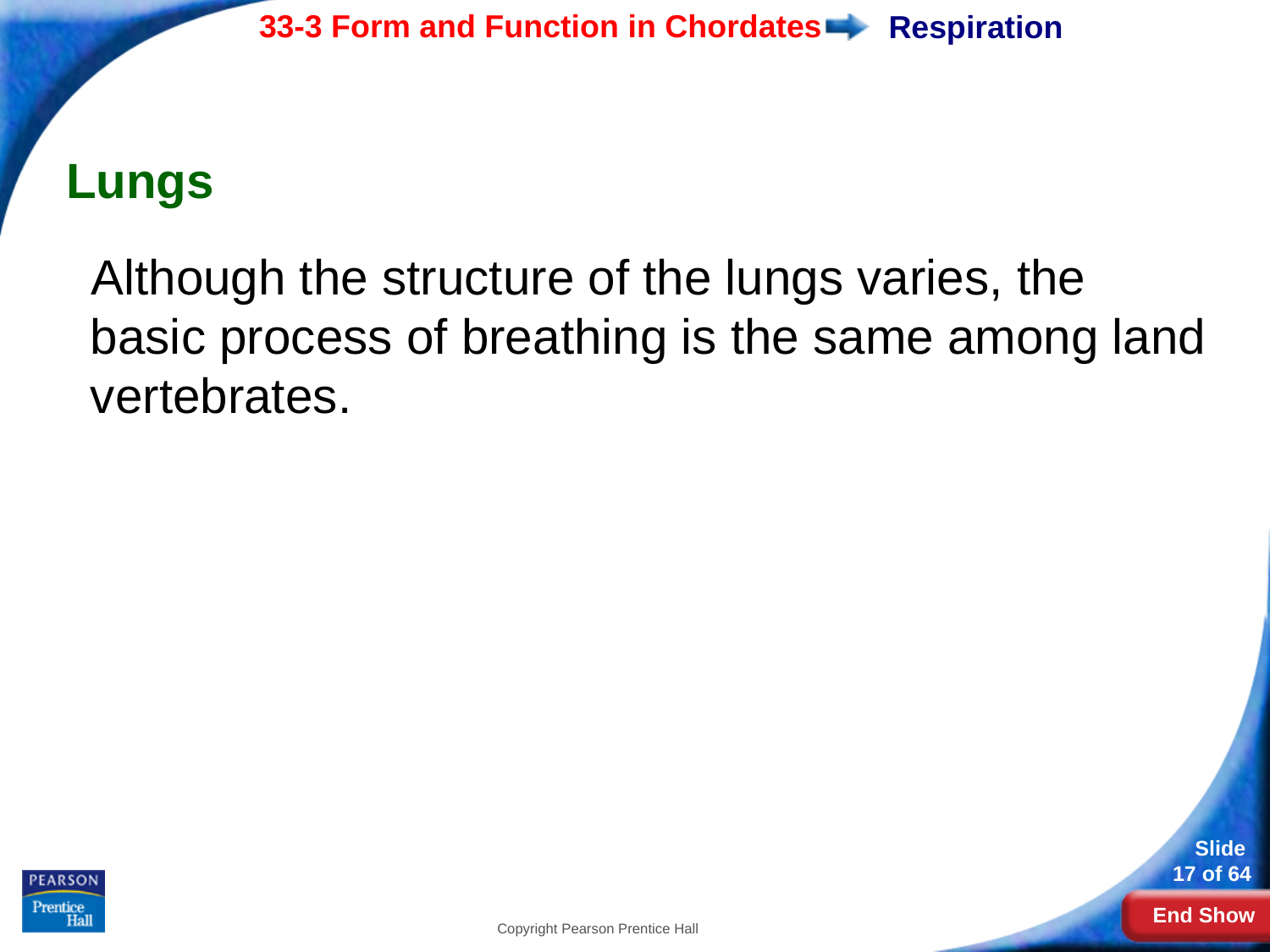

# Respiration
Lungs
Although the structure of the lungs varies, the basic process of breathing is the same among land vertebrates.

Copyright Pearson Prentice Hall